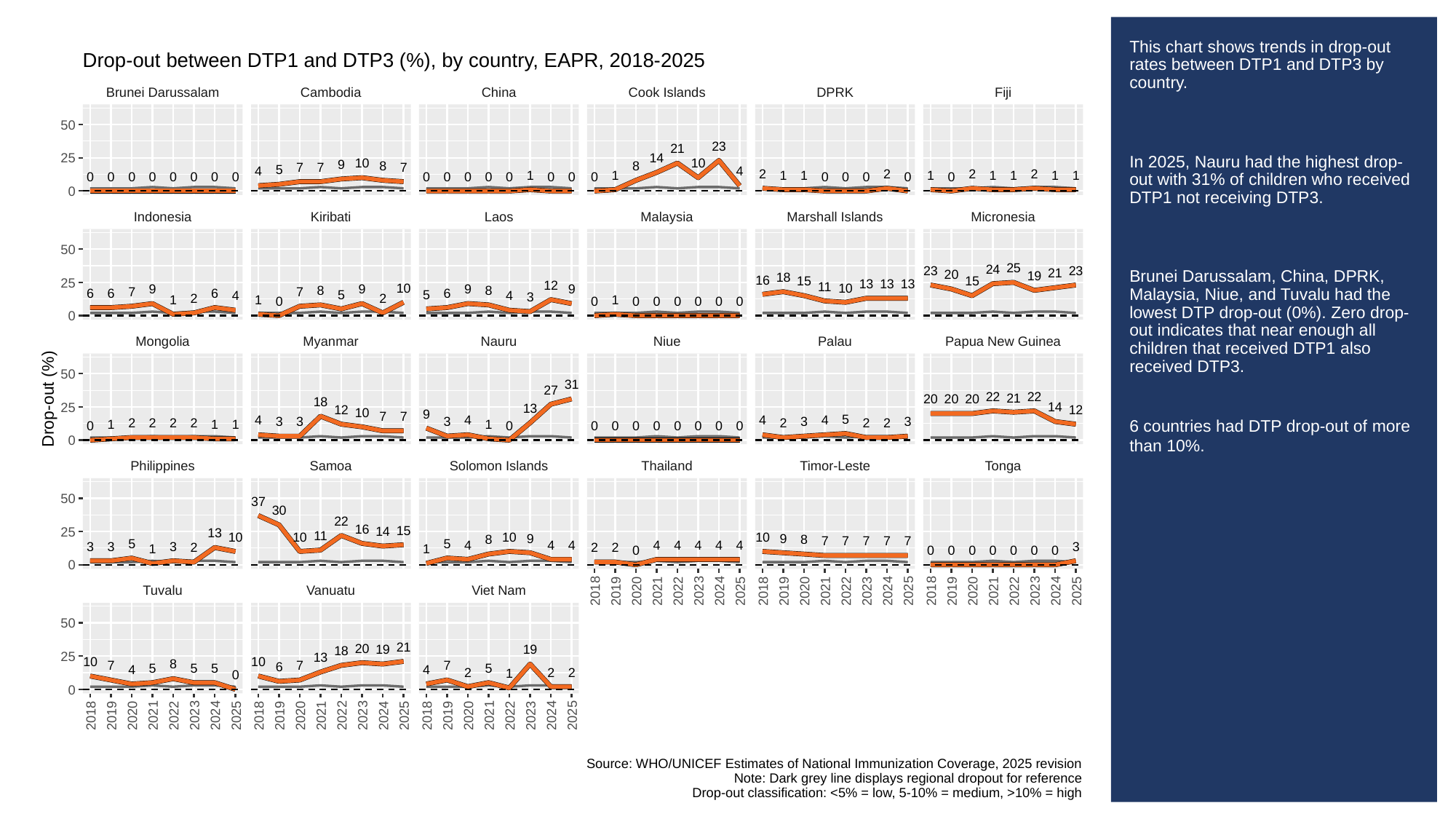

# This chart shows trends in drop-out rates between DTP1 and DTP3 by country.

In 2025, Nauru had the highest drop-out with 31% of children who received DTP1 not receiving DTP3.

Brunei Darussalam, China, DPRK, Malaysia, Niue, and Tuvalu had the lowest DTP drop-out (0%). Zero drop-out indicates that near enough all children that received DTP1 also received DTP3.

6 countries had DTP drop-out of more than 10%.

Drop-out between DTP1 and DTP3 (%), by country, EAPR, 2018-2025
Brunei Darussalam
Cambodia
China
Cook Islands
DPRK
Fiji

50

23

21
14
25

10
10
9

8
8
7
7
7
5
4
4
2
2
2
2
1
1
1
1
1
1
1
1
1
0
0
0
0
0
0
0
0
0
0
0
0
0
0
0
0
0
0
0
0
0

0

Indonesia
Kiribati
Laos
Malaysia
Marshall Islands
Micronesia

50

25
24
23
23

21
20
19
18
16
15
15
25
13
13
13
12
11

10
10
9
9
9
9
8
8
7
7
6
6
6
6
5
5
4
4

3
2
2
1
1
1
0
0
0
0
0
0
0
0

0

Mongolia
Myanmar
Nauru
Niue
Palau
Papua New Guinea

50

31
27

22
22
21
Drop-out (%)
20
20
20
18

14
25
13
12
12

10
9

7
7
5
4
4
4
4

3
3
3
3
3
2
2
2
2
2
2
2
1
1
1
1
0
0
0
0
0
0
0
0
0
0

0

Philippines
Samoa
Solomon Islands
Thailand
Timor-Leste
Tonga

50
37

30

22
16
15
14
25
13
11

10
10
10
10
9
9
8
8
7
7
7
7
7
5
5
4
4
4
4
4
4
4
4
3
3
3
3
2
2
2
1
1
0
0
0
0
0
0
0
0

0

Tuvalu
Vanuatu
Viet Nam
2018
2019
2020
2021
2022
2023
2024
2025
2018
2019
2020
2021
2022
2023
2024
2025
2018
2019
2020
2021
2022
2023
2024
2025

50

21
20
19
19
18
25
13

10
10
8
7
7
7

6
5
5
5
5

4
4
2
2
2
1
0

0

2018
2019
2020
2021
2022
2023
2024
2025
2018
2019
2020
2021
2022
2023
2024
2025
2018
2019
2020
2021
2022
2023
2024
2025
Source: WHO/UNICEF Estimates of National Immunization Coverage, 2025 revision
Note: Dark grey line displays regional dropout for reference
Drop-out classification: <5% = low, 5-10% = medium, >10% = high